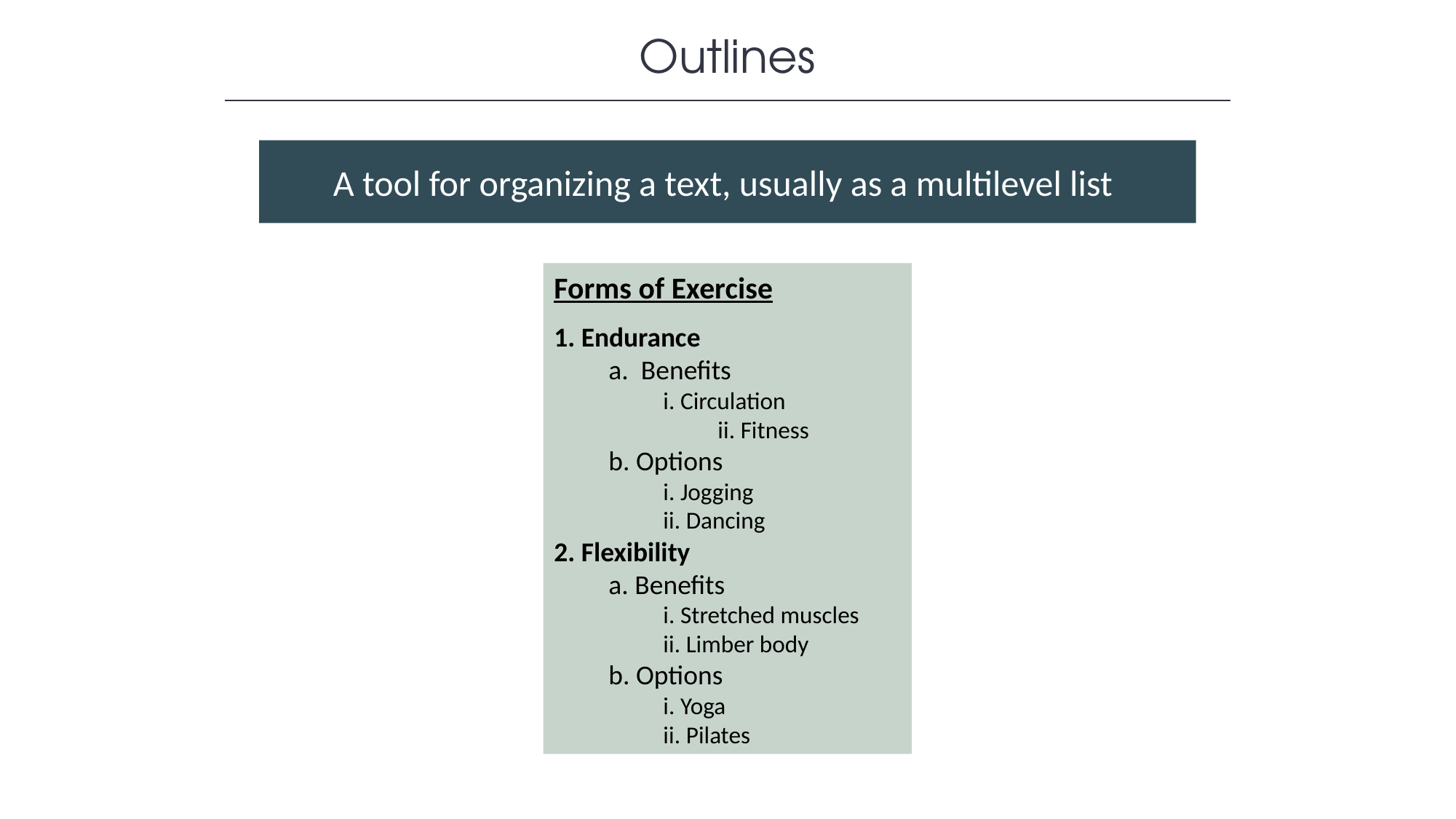

Outlines
HAWKES LEARNING

A tool for organizing a text, usually as a multilevel list
Forms of Exercise

1. Endurance
a.  Benefits
i. Circulation
	ii. Fitness
b. Options
i. Jogging
ii. Dancing
2. Flexibility
a. Benefits
i. Stretched muscles
ii. Limber body
b. Options
i. Yoga
ii. Pilates